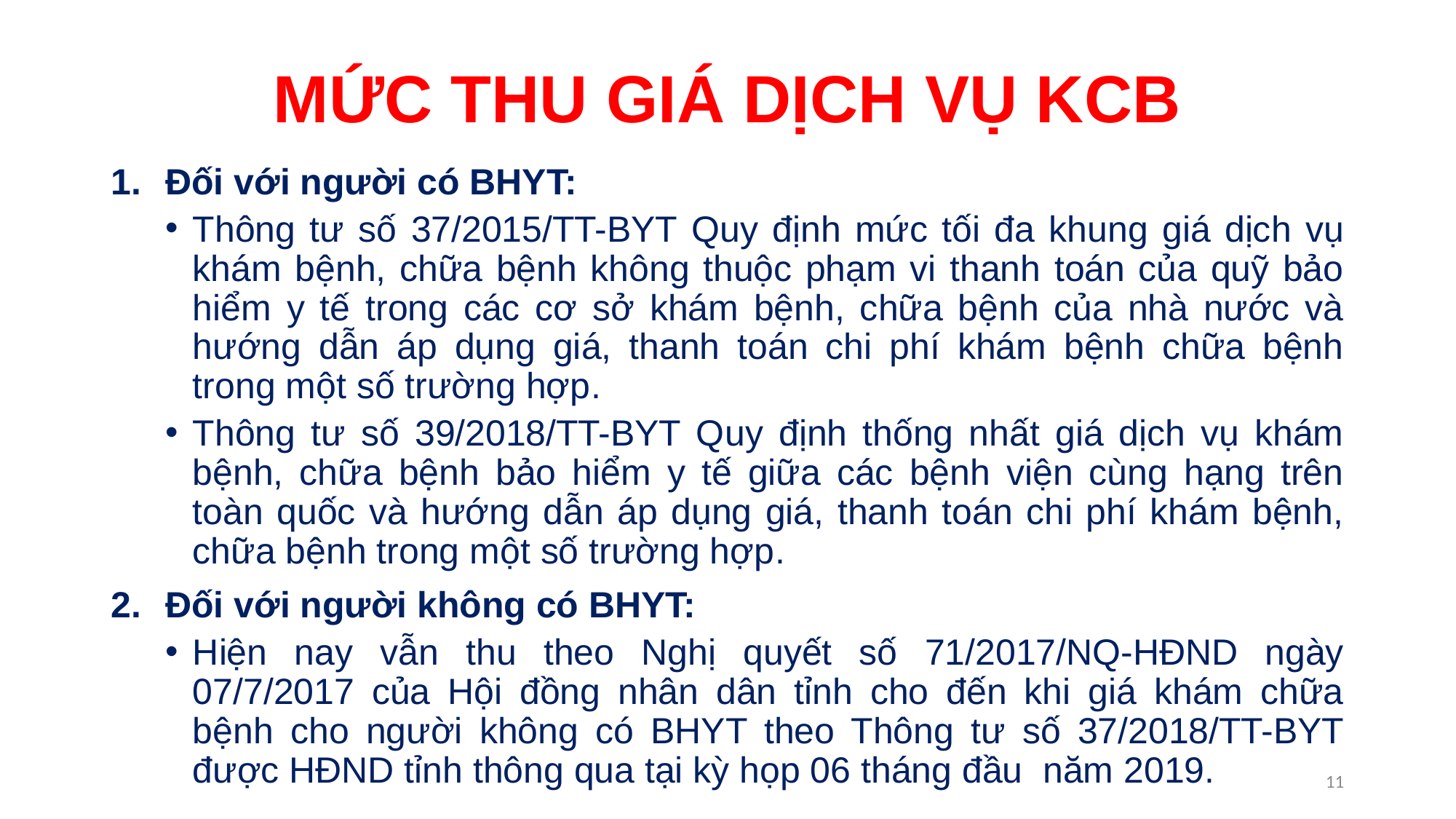

# MỨC THU GIÁ DỊCH VỤ KCB
Đối với người có BHYT:
Thông tư số 37/2015/TT-BYT Quy định mức tối đa khung giá dịch vụ khám bệnh, chữa bệnh không thuộc phạm vi thanh toán của quỹ bảo hiểm y tế trong các cơ sở khám bệnh, chữa bệnh của nhà nước và hướng dẫn áp dụng giá, thanh toán chi phí khám bệnh chữa bệnh trong một số trường hợp.
Thông tư số 39/2018/TT-BYT Quy định thống nhất giá dịch vụ khám bệnh, chữa bệnh bảo hiểm y tế giữa các bệnh viện cùng hạng trên toàn quốc và hướng dẫn áp dụng giá, thanh toán chi phí khám bệnh, chữa bệnh trong một số trường hợp.
Đối với người không có BHYT:
Hiện nay vẫn thu theo Nghị quyết số 71/2017/NQ-HĐND ngày 07/7/2017 của Hội đồng nhân dân tỉnh cho đến khi giá khám chữa bệnh cho người không có BHYT theo Thông tư số 37/2018/TT-BYT được HĐND tỉnh thông qua tại kỳ họp 06 tháng đầu  năm 2019.
11